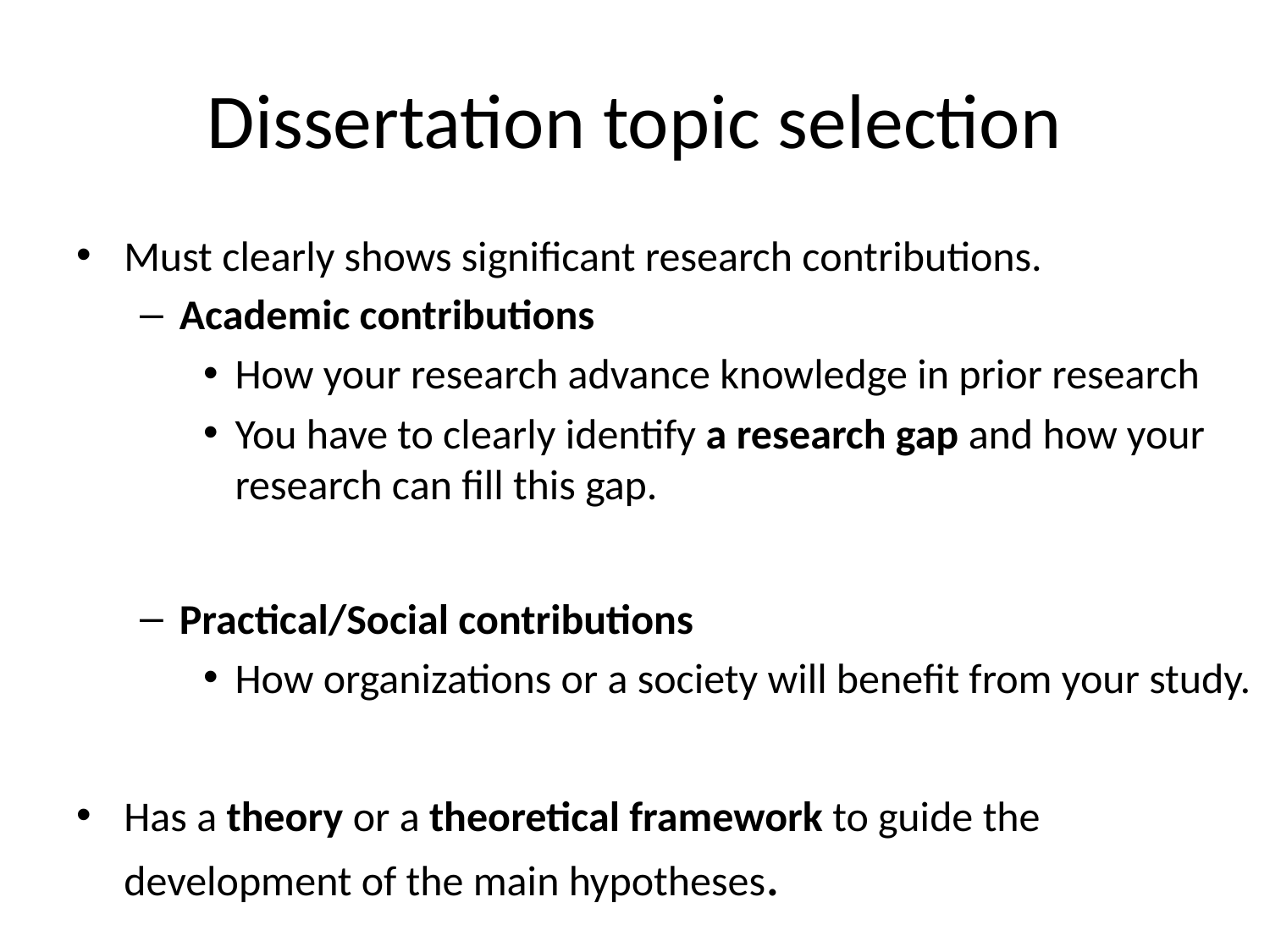

# Dissertation topic selection
Must clearly shows significant research contributions.
Academic contributions
How your research advance knowledge in prior research
You have to clearly identify a research gap and how your research can fill this gap.

Practical/Social contributions
How organizations or a society will benefit from your study.

Has a theory or a theoretical framework to guide the development of the main hypotheses.